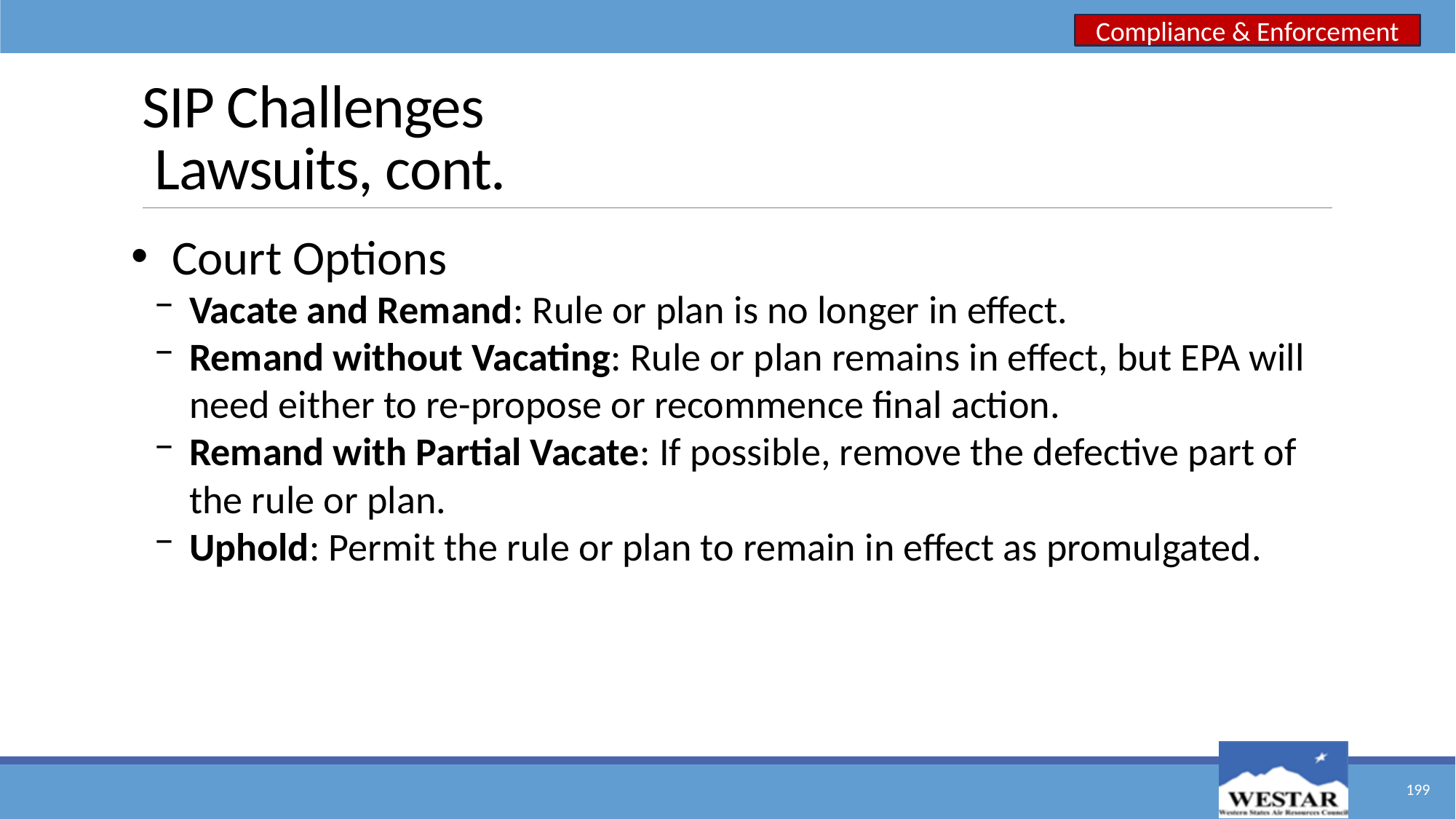

Compliance & Enforcement
# SIP Challenges Lawsuits, cont.
Court Options
Vacate and Remand: Rule or plan is no longer in effect.
Remand without Vacating: Rule or plan remains in effect, but EPA will need either to re-propose or recommence final action.
Remand with Partial Vacate: If possible, remove the defective part of the rule or plan.
Uphold: Permit the rule or plan to remain in effect as promulgated.

199